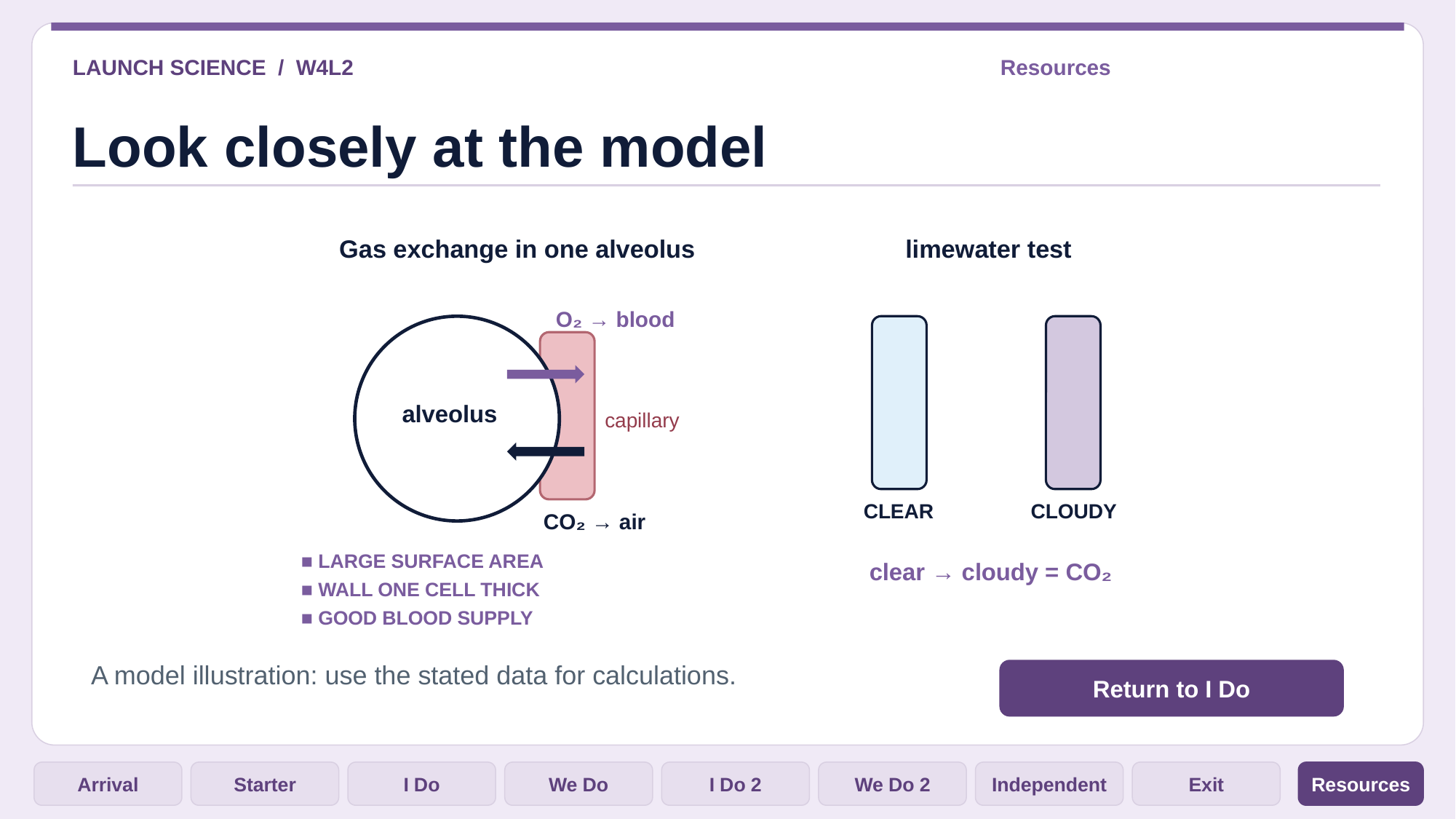

LAUNCH SCIENCE  /  W4L2
Resources
Look closely at the model

Gas exchange in one alveolus
limewater test
O₂ → blood

alveolus
capillary

CLEAR
CLOUDY
CO₂ → air
■ LARGE SURFACE AREA
clear → cloudy = CO₂
■ WALL ONE CELL THICK
■ GOOD BLOOD SUPPLY
A model illustration: use the stated data for calculations.
Return to I Do
Arrival
Starter
I Do
We Do
I Do 2
We Do 2
Independent
Exit
Resources